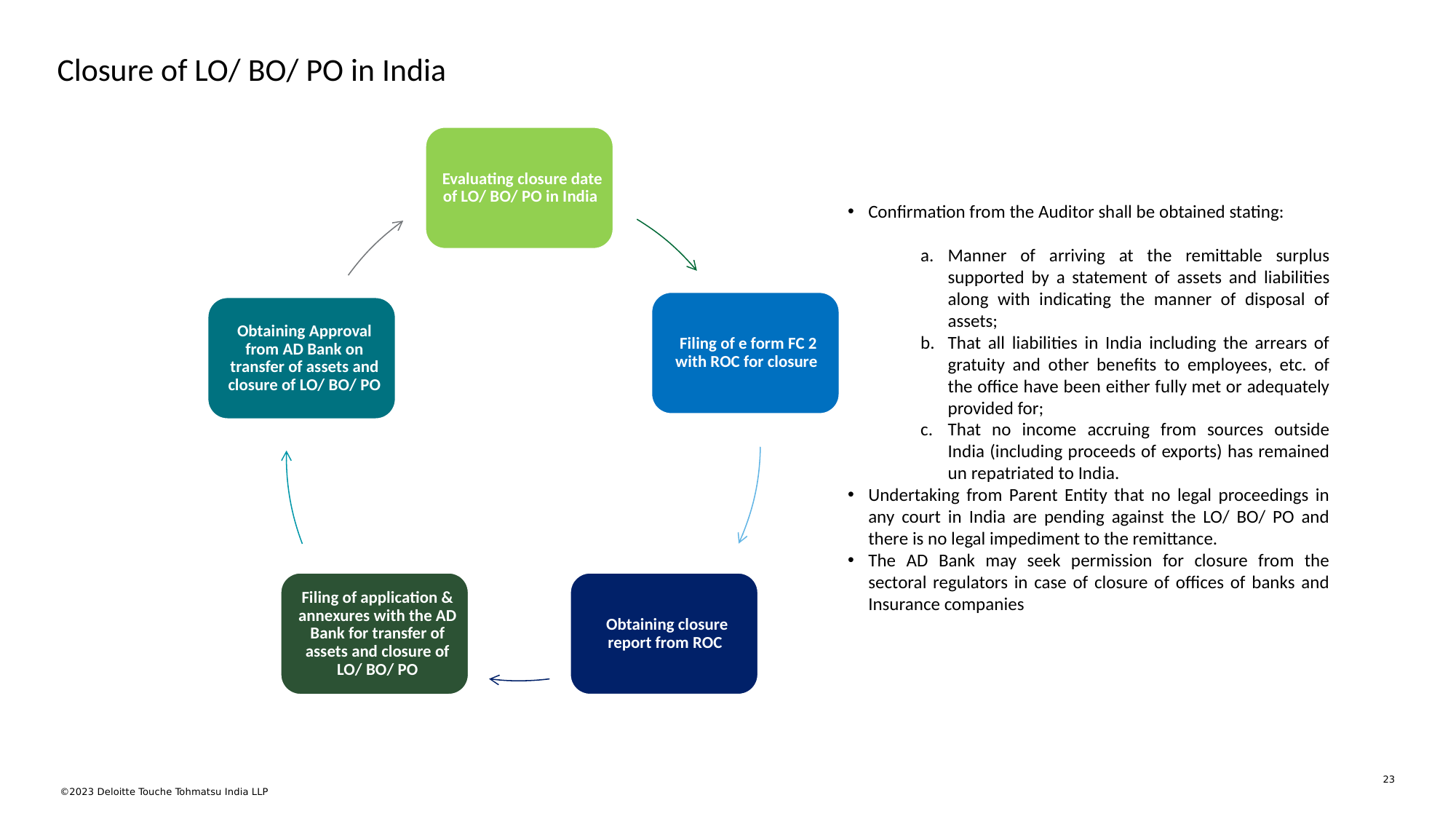

# Closure of LO/ BO/ PO in India
Evaluating closure date of LO/ BO/ PO in India
Filing of e form FC 2 with ROC for closure
Obtaining closure report from ROC
Filing of application & annexures with the AD Bank for transfer of assets and closure of LO/ BO/ PO
Obtaining Approval from AD Bank on transfer of assets and closure of LO/ BO/ PO
Confirmation from the Auditor shall be obtained stating:

Manner of arriving at the remittable surplus supported by a statement of assets and liabilities along with indicating the manner of disposal of assets;
That all liabilities in India including the arrears of gratuity and other benefits to employees, etc. of the office have been either fully met or adequately provided for;
That no income accruing from sources outside India (including proceeds of exports) has remained un repatriated to India.
Undertaking from Parent Entity that no legal proceedings in any court in India are pending against the LO/ BO/ PO and there is no legal impediment to the remittance.
The AD Bank may seek permission for closure from the sectoral regulators in case of closure of offices of banks and Insurance companies